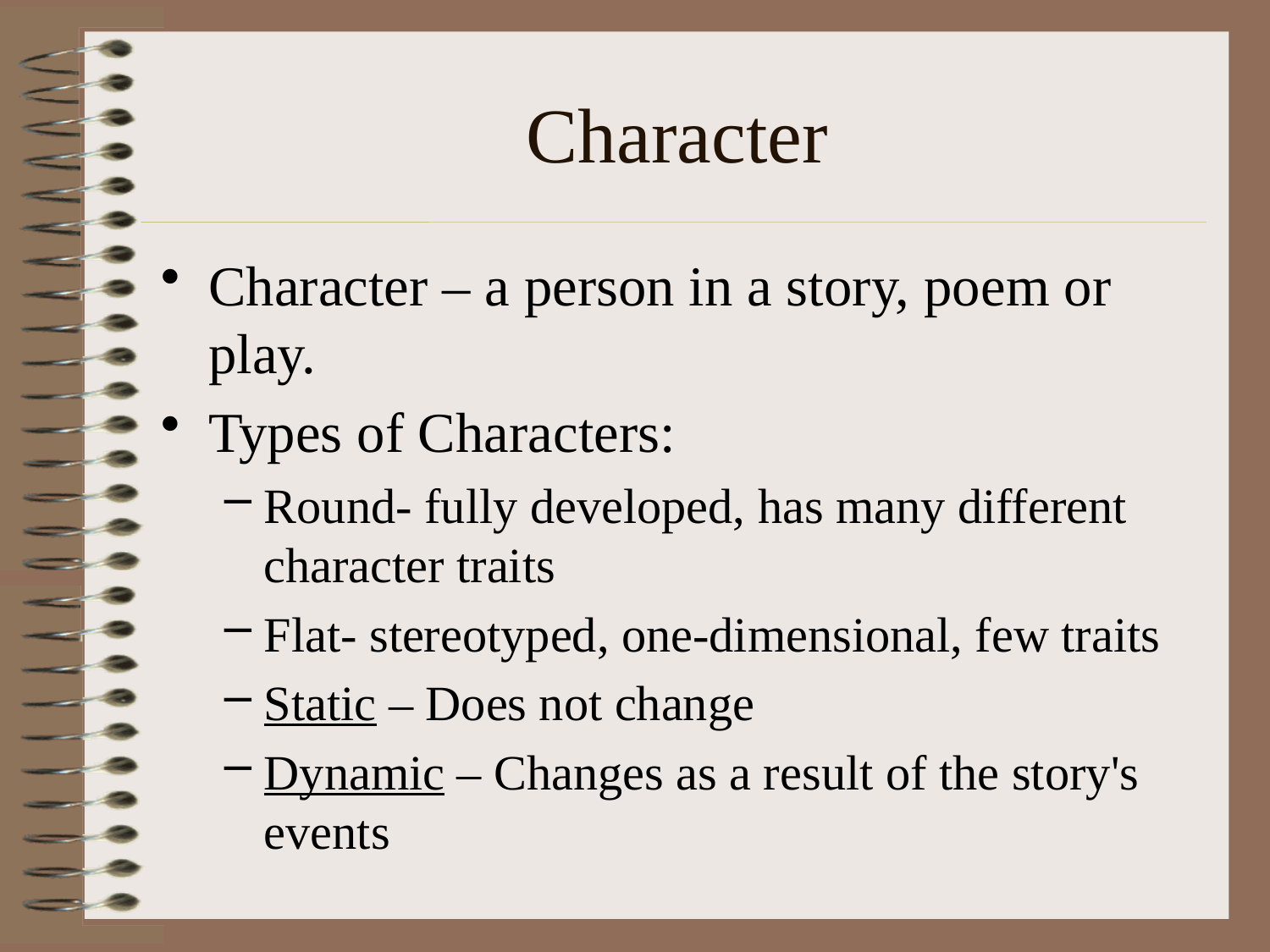

# Character
Character – a person in a story, poem or play.
Types of Characters:
Round- fully developed, has many different character traits
Flat- stereotyped, one-dimensional, few traits
Static – Does not change
Dynamic – Changes as a result of the story's events